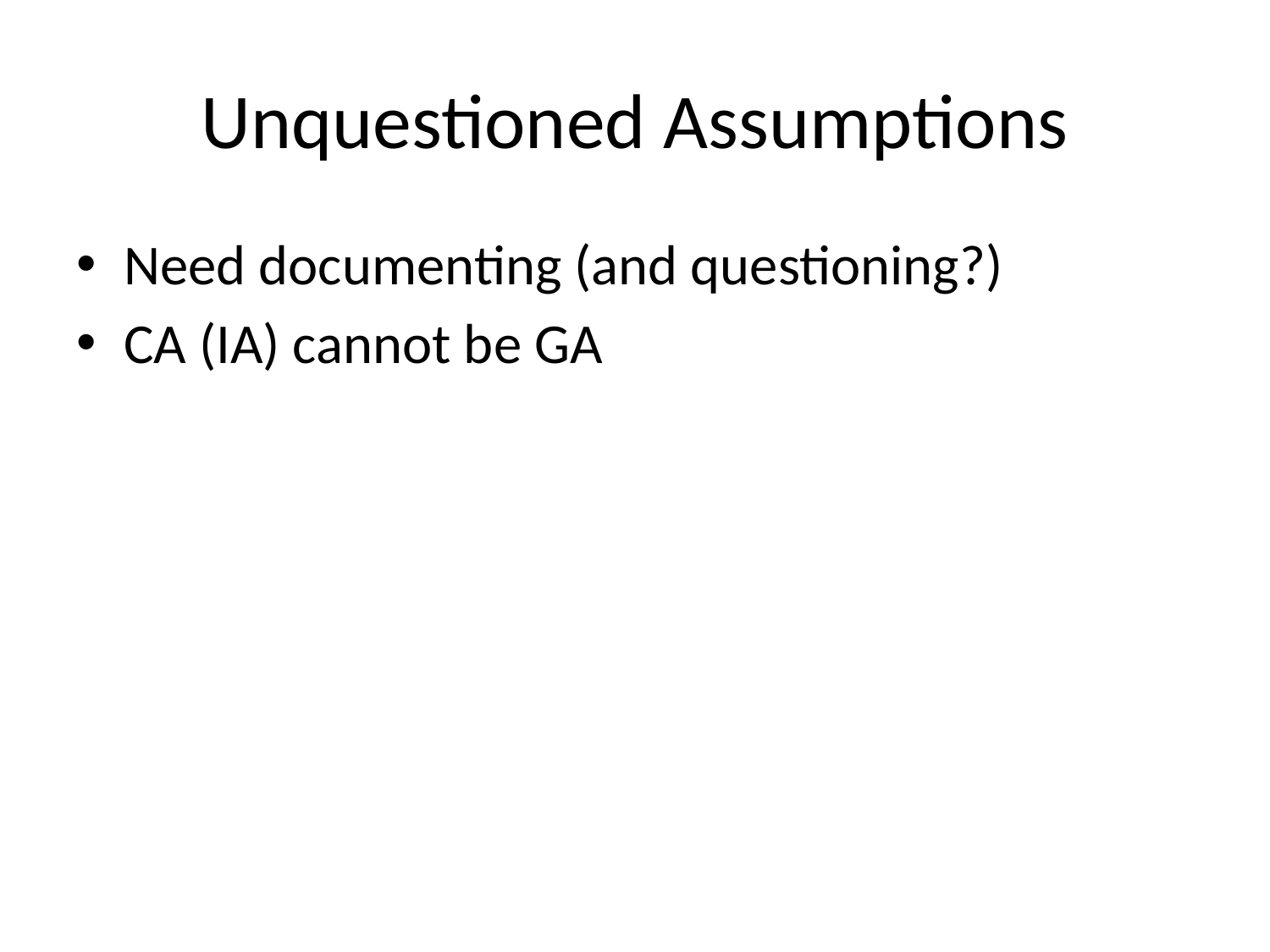

# Unquestioned Assumptions
Need documenting (and questioning?)
CA (IA) cannot be GA